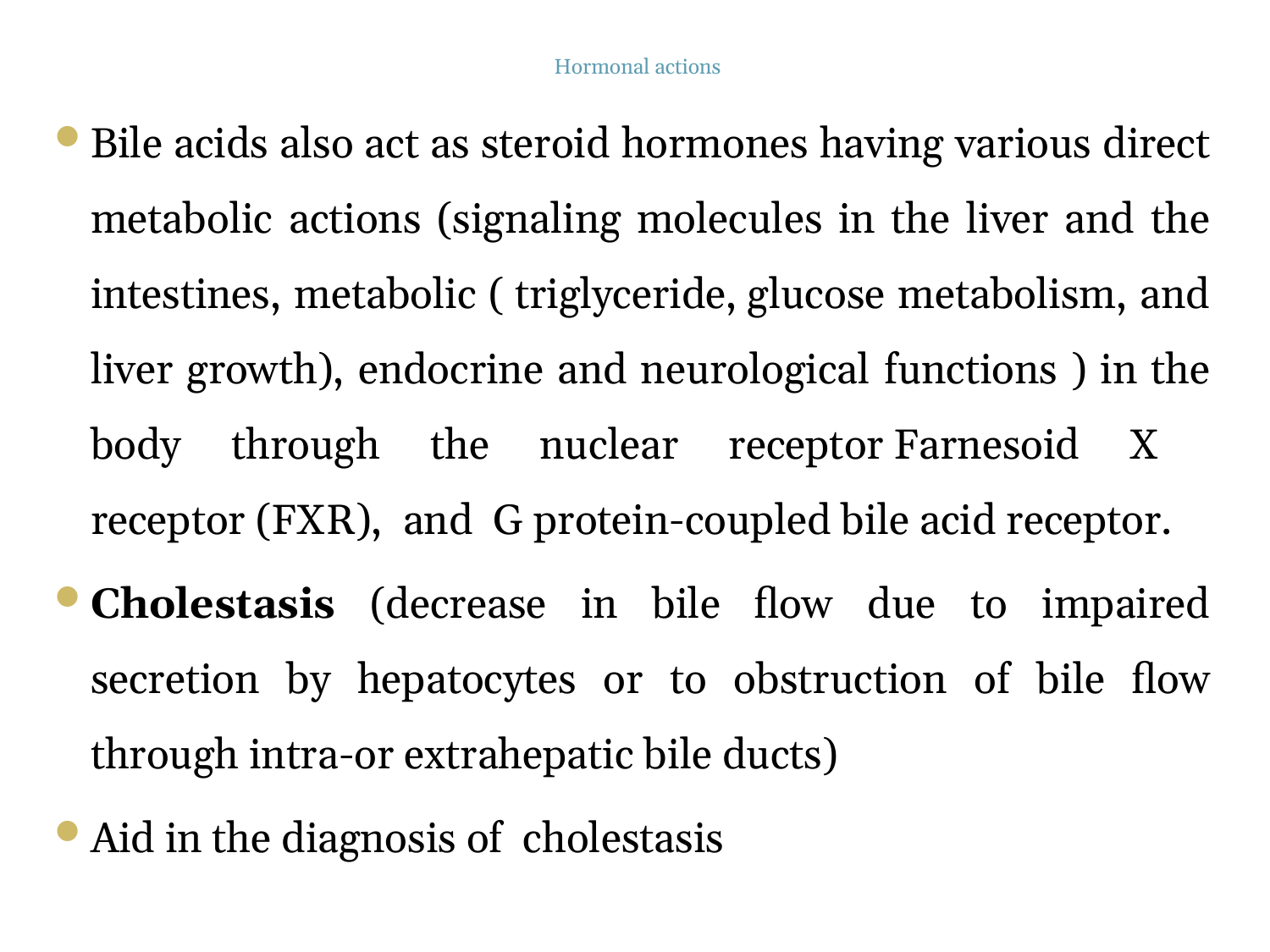

# Hormonal actions
Bile acids also act as steroid hormones having various direct metabolic actions (signaling molecules in the liver and the intestines, metabolic ( triglyceride, glucose metabolism, and liver growth), endocrine and neurological functions ) in the body through the nuclear receptor Farnesoid X  receptor (FXR),  and  G protein-coupled bile acid receptor.
Cholestasis (decrease in bile flow due to impaired secretion by hepatocytes or to obstruction of bile flow through intra-or extrahepatic bile ducts)
Aid in the diagnosis of  cholestasis
22